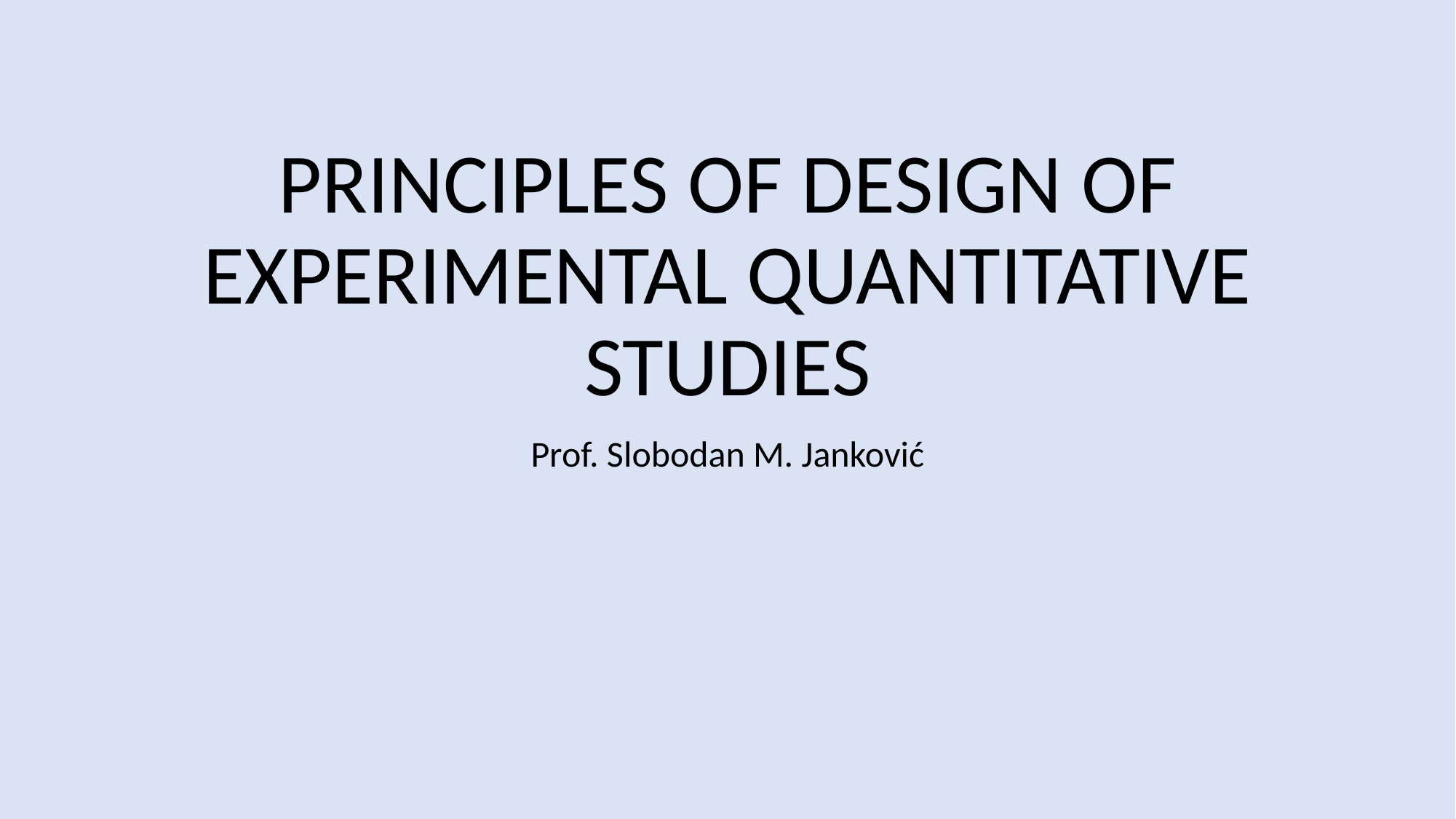

# PRINCIPLES OF DESIGN OF EXPERIMENTAL QUANTITATIVE STUDIES
Prof. Slobodan M. Janković